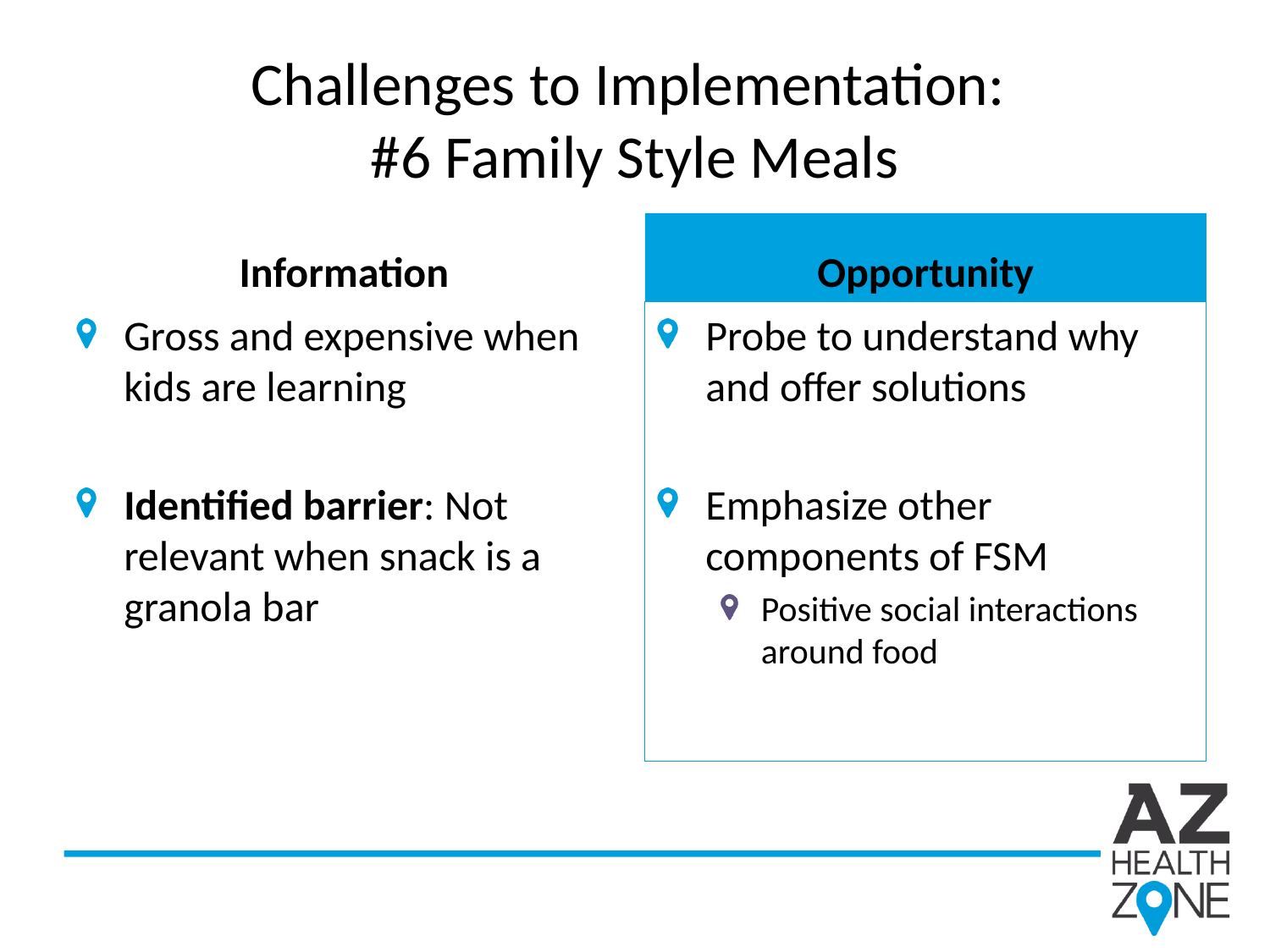

# Challenges to Implementation: #6 Family Style Meals
Information
Opportunity
Gross and expensive when kids are learning

Identified barrier: Not relevant when snack is a granola bar
Probe to understand why and offer solutions

Emphasize other components of FSM
Positive social interactions around food